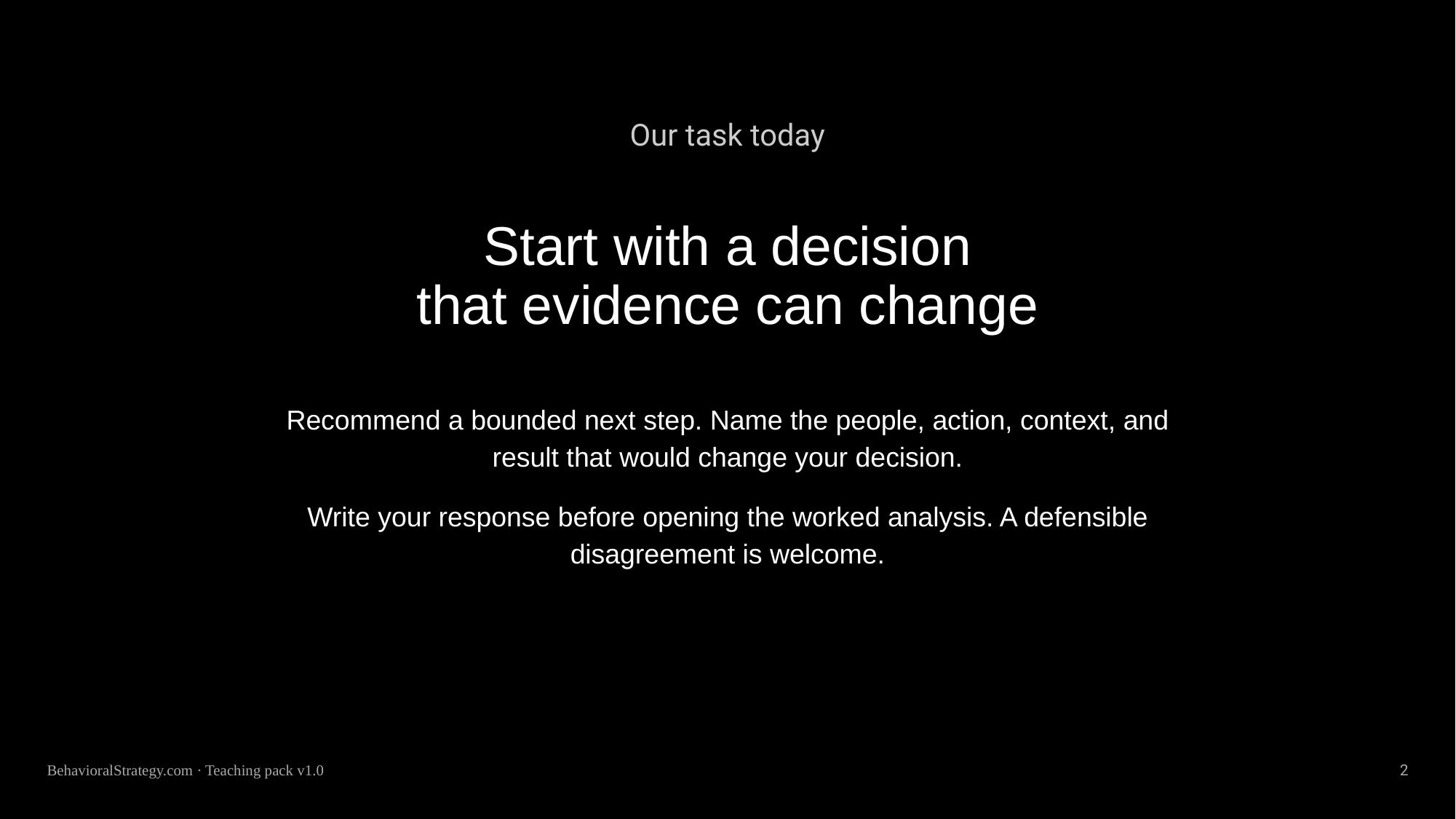

Our task today
# Start with a decision
that evidence can change
Recommend a bounded next step. Name the people, action, context, and result that would change your decision.
Write your response before opening the worked analysis. A defensible disagreement is welcome.
2
BehavioralStrategy.com · Teaching pack v1.0